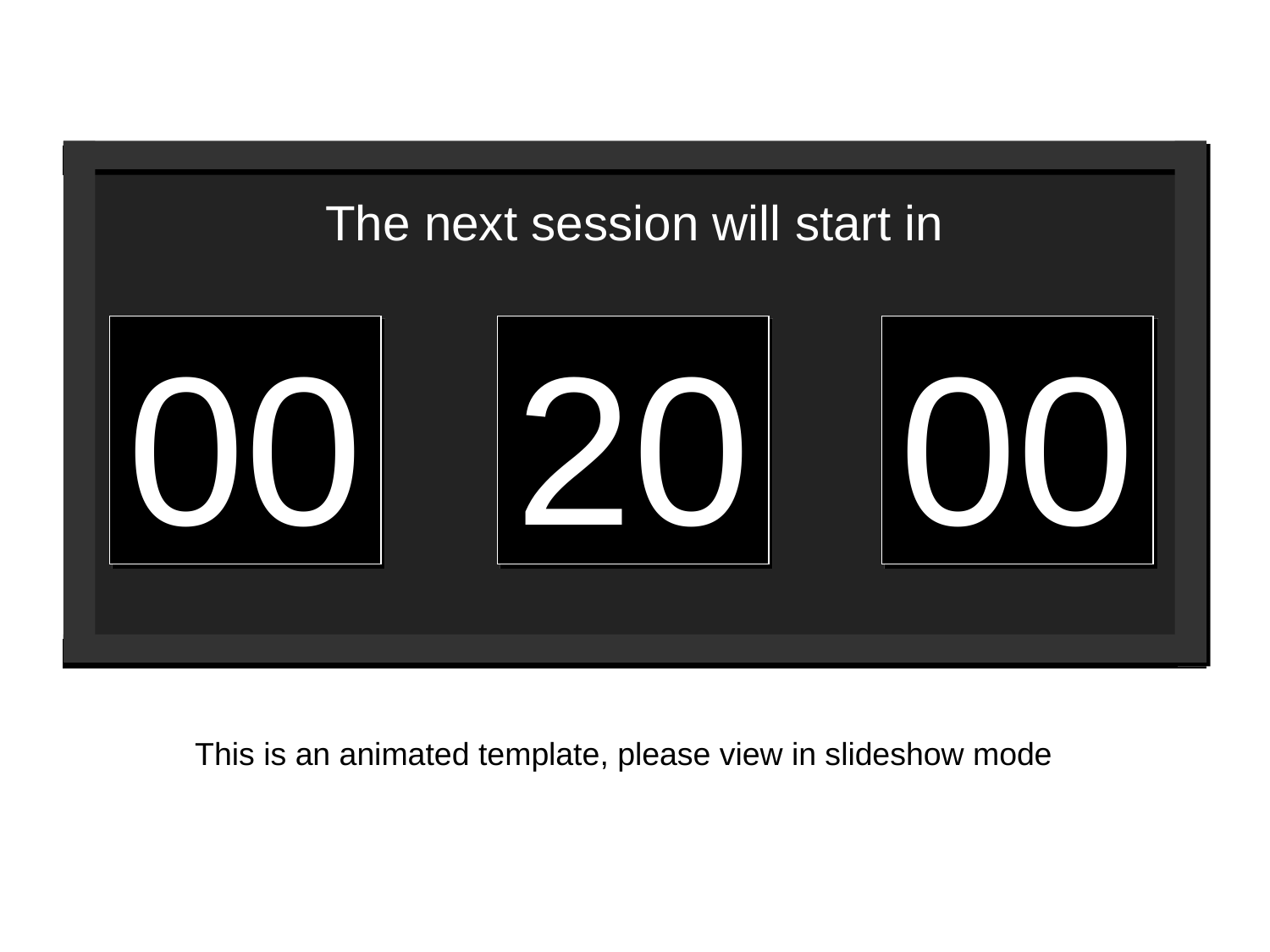

00
20
This is an animated template, please view in slideshow mode